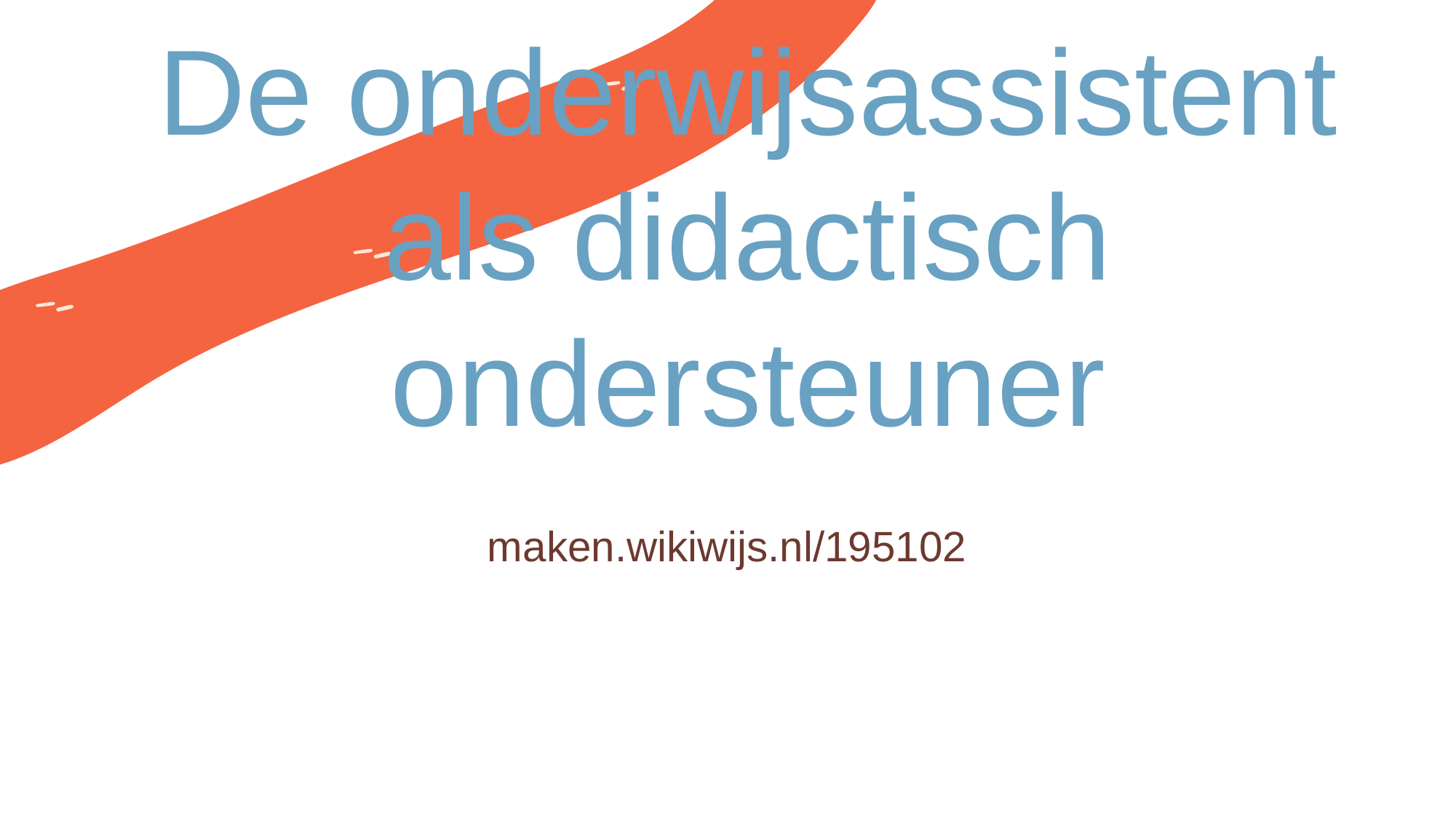

# De onderwijsassistent als didactisch ondersteuner
maken.wikiwijs.nl/195102